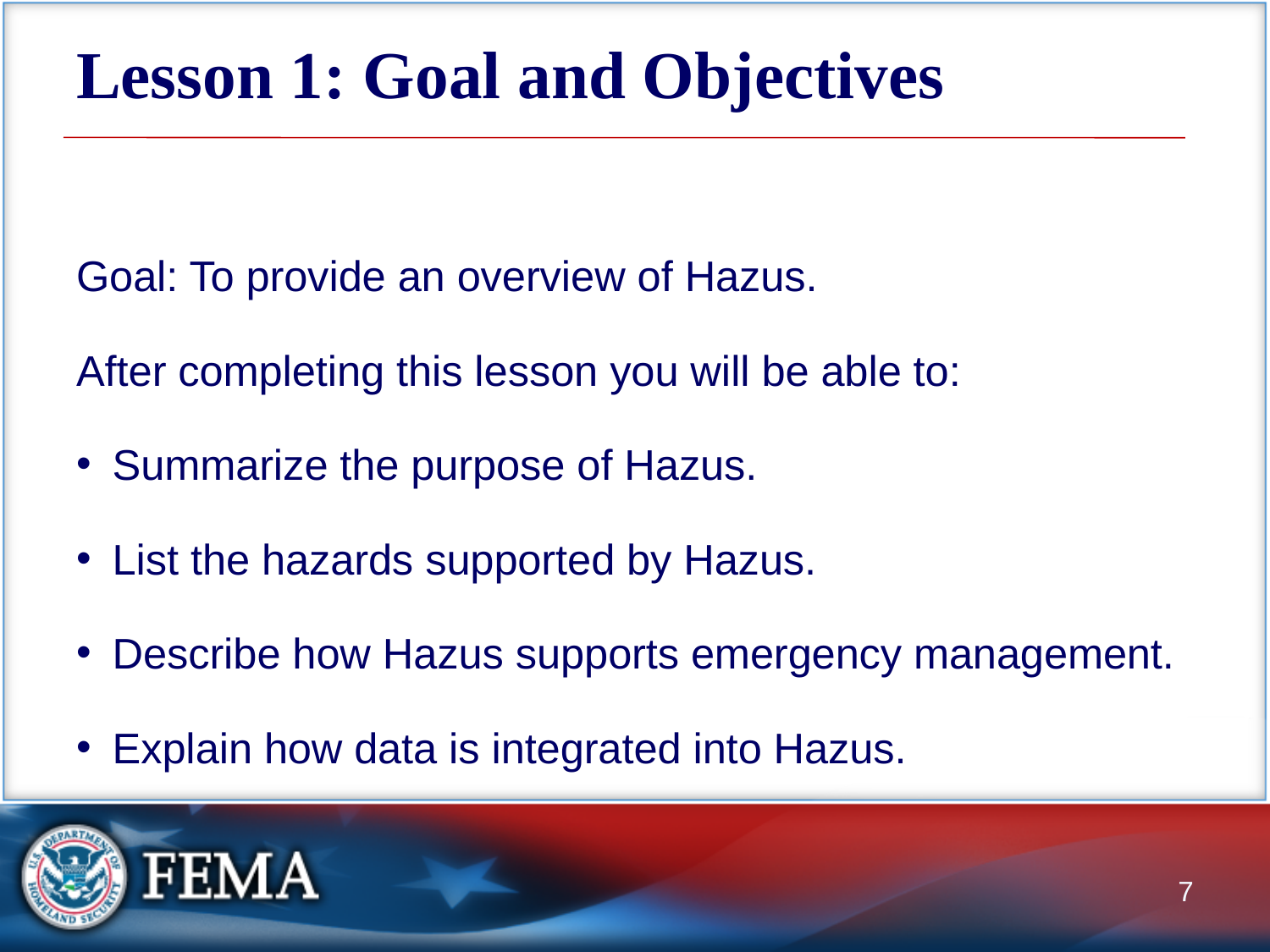

# Lesson 1: Goal and Objectives

Goal: To provide an overview of Hazus.
After completing this lesson you will be able to:
Summarize the purpose of Hazus.
List the hazards supported by Hazus.
Describe how Hazus supports emergency management.
Explain how data is integrated into Hazus.
7